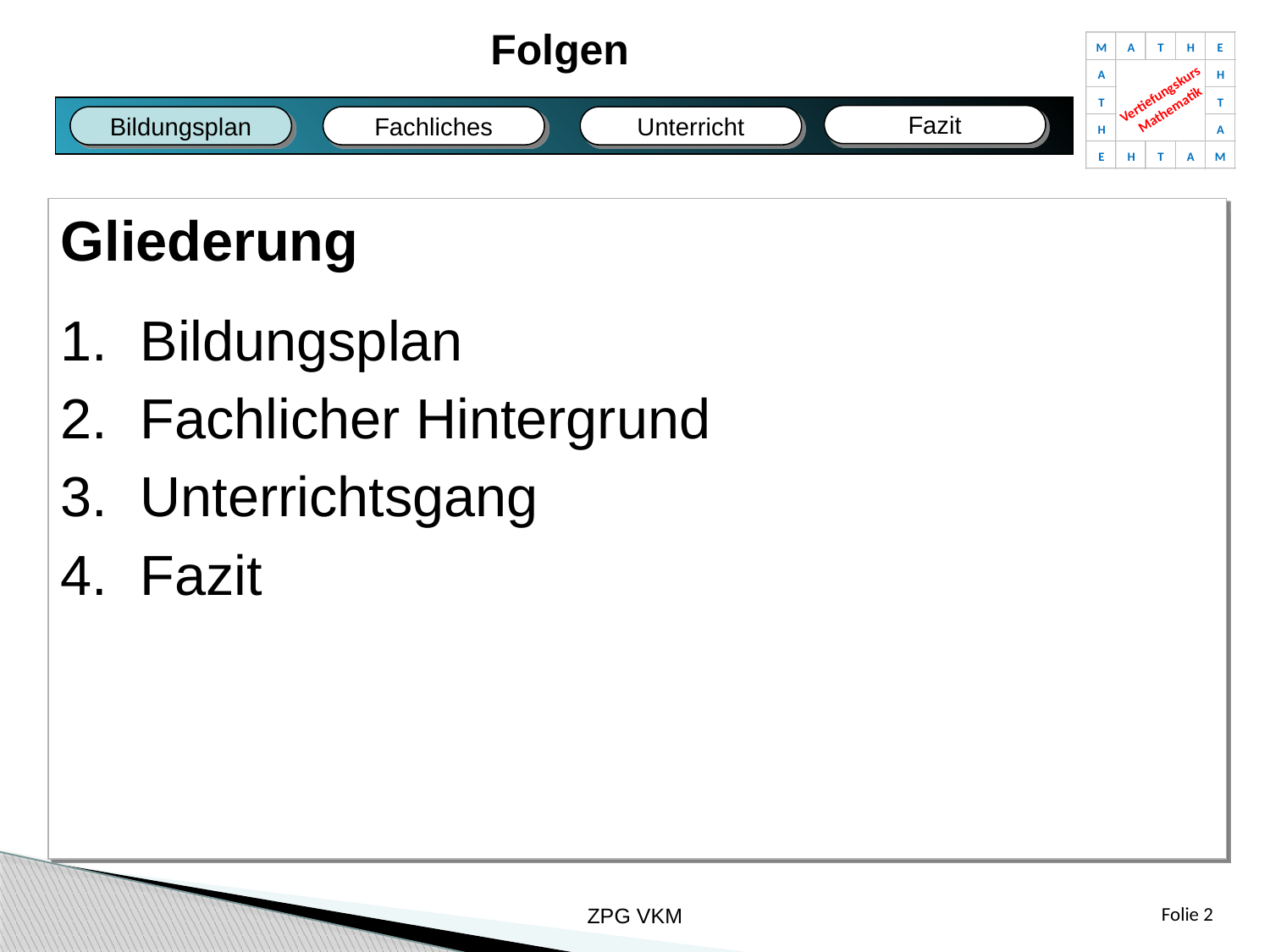

Folgen

M
A
T
H
E

A
H
Vertiefungskurs
Mathematik

T
T

H
A

E
H
T
A
M

Fazit
Fachliches
Bildungsplan
Unterricht
Fazit
Bildungsplan
Fachliches
Unterricht
Gliederung
Bildungsplan
Fachlicher Hintergrund
Unterrichtsgang
Fazit

ZPG VKM
Folie 2